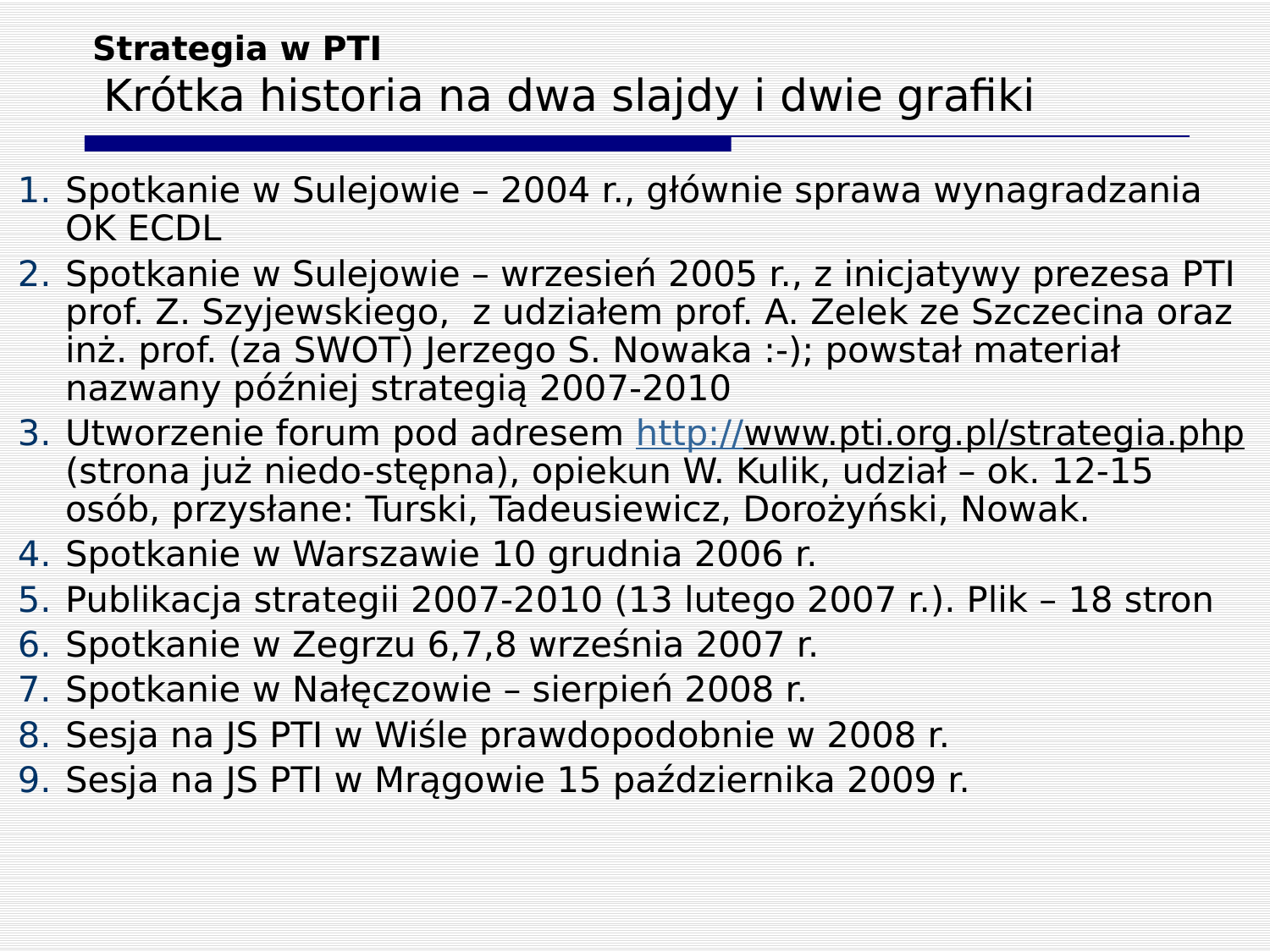

# Strategia w PTI Krótka historia na dwa slajdy i dwie grafiki
Spotkanie w Sulejowie – 2004 r., głównie sprawa wynagradzania OK ECDL
Spotkanie w Sulejowie – wrzesień 2005 r., z inicjatywy prezesa PTI prof. Z. Szyjewskiego,  z udziałem prof. A. Zelek ze Szczecina oraz inż. prof. (za SWOT) Jerzego S. Nowaka :-); powstał materiał nazwany później strategią 2007-2010
Utworzenie forum pod adresem http://www.pti.org.pl/strategia.php (strona już niedo-stępna), opiekun W. Kulik, udział – ok. 12-15 osób, przysłane: Turski, Tadeusiewicz, Dorożyński, Nowak.
Spotkanie w Warszawie 10 grudnia 2006 r.
Publikacja strategii 2007-2010 (13 lutego 2007 r.). Plik – 18 stron
Spotkanie w Zegrzu 6,7,8 września 2007 r.
Spotkanie w Nałęczowie – sierpień 2008 r.
Sesja na JS PTI w Wiśle prawdopodobnie w 2008 r.
Sesja na JS PTI w Mrągowie 15 października 2009 r.